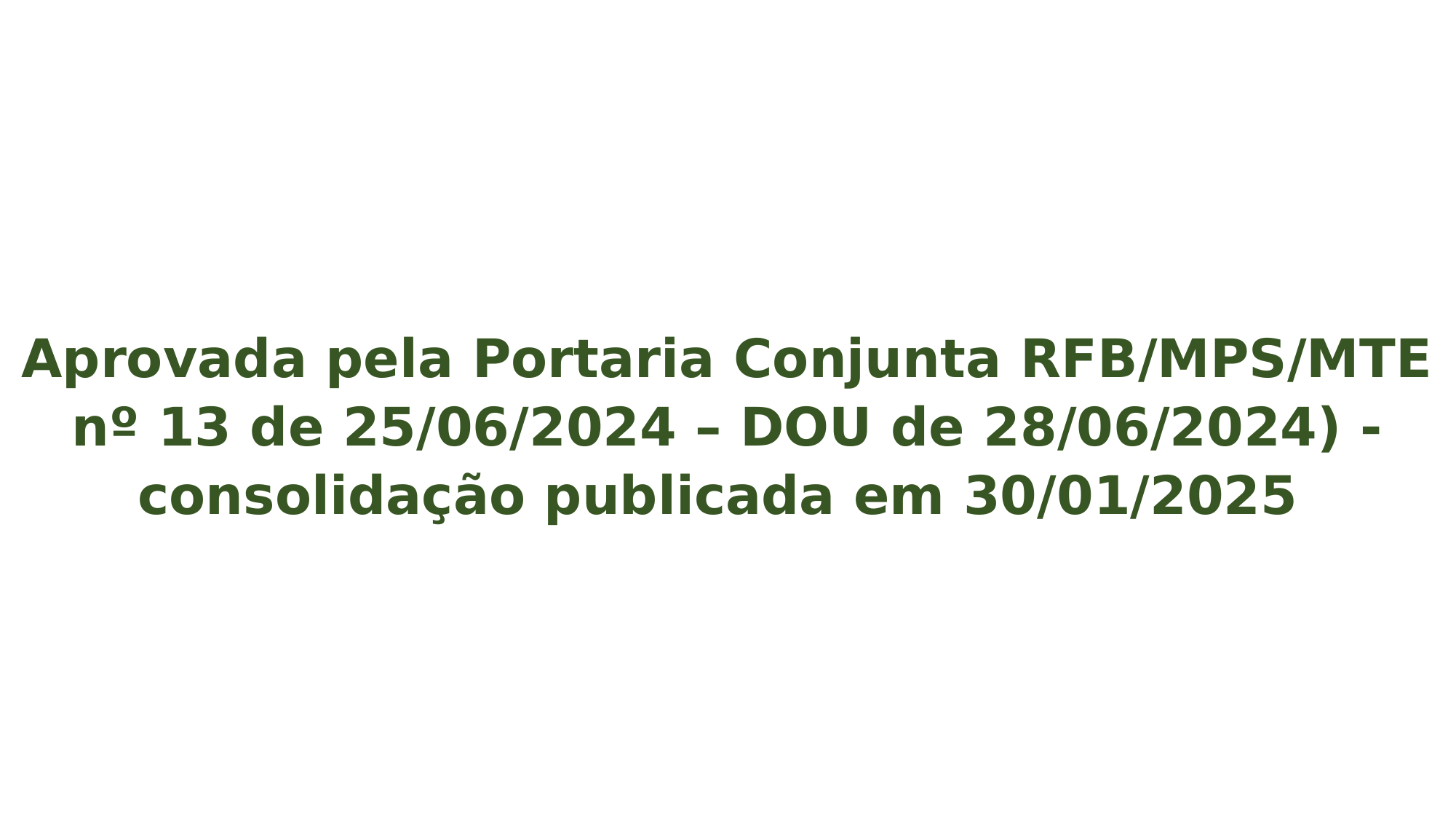

Aprovada pela Portaria Conjunta RFB/MPS/MTE nº 13 de 25/06/2024 – DOU de 28/06/2024) - consolidação publicada em 30/01/2025